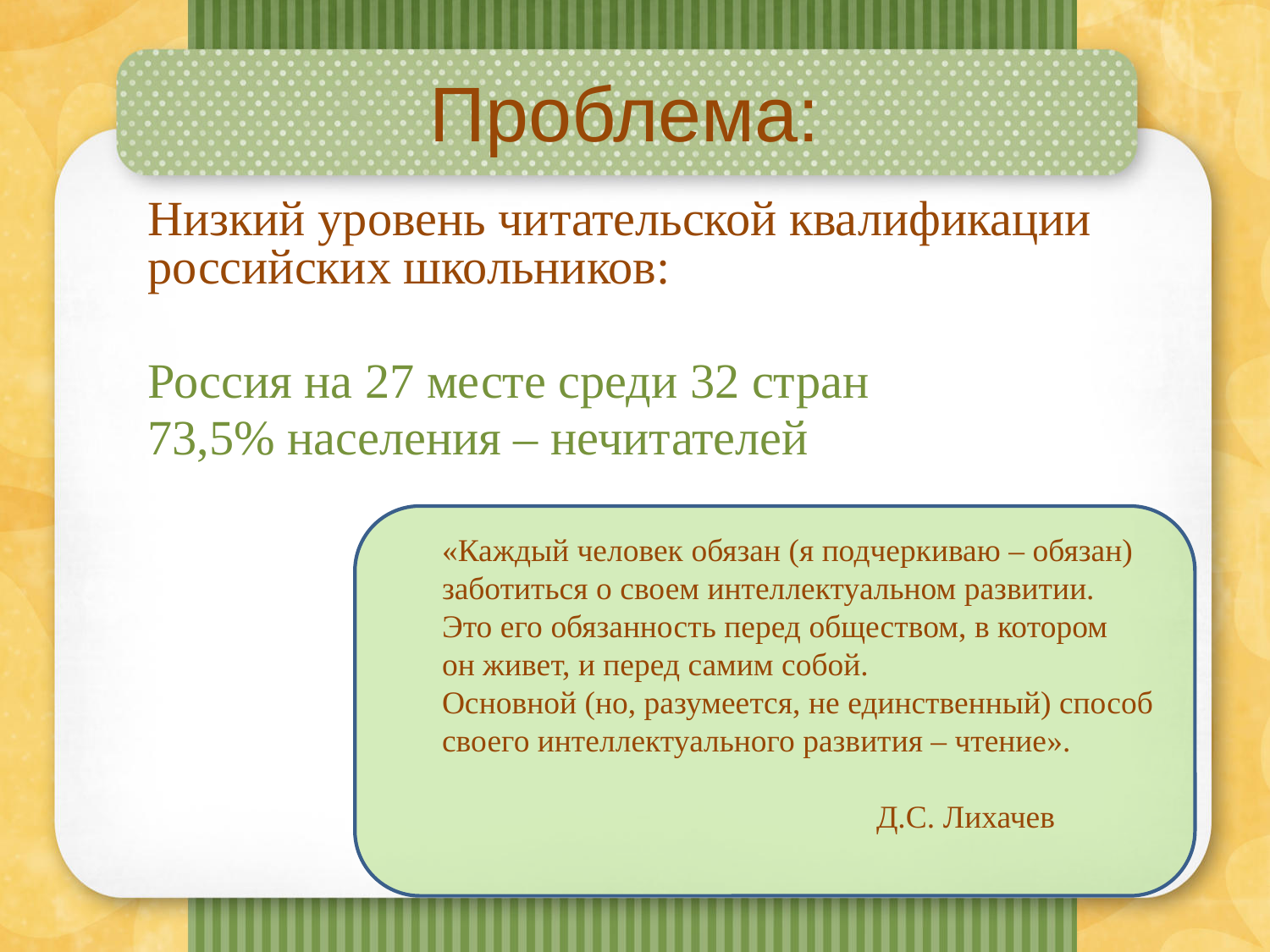

# Проблема:
Низкий уровень читательской квалификации российских школьников:

Россия на 27 месте среди 32 стран
73,5% населения – нечитателей

«Каждый человек обязан (я подчеркиваю – обязан)
заботиться о своем интеллектуальном развитии.
Это его обязанность перед обществом, в котором
он живет, и перед самим собой.
Основной (но, разумеется, не единственный) способ
своего интеллектуального развития – чтение».

                                                      Д.С. Лихачев